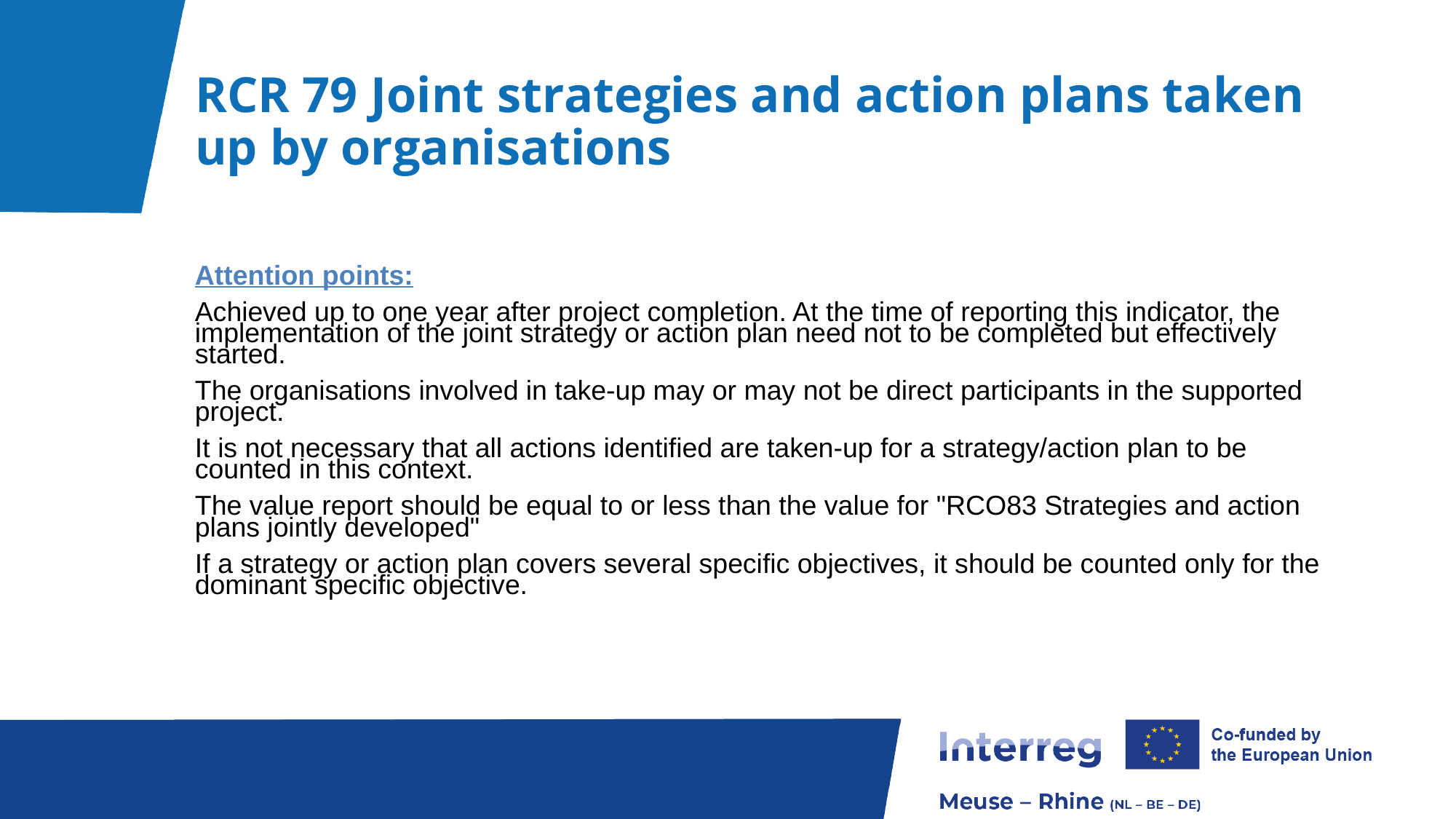

# RCR 79 Joint strategies and action plans taken up by organisations

Attention points:
Achieved up to one year after project completion. At the time of reporting this indicator, the implementation of the joint strategy or action plan need not to be completed but effectively started.
The organisations involved in take-up may or may not be direct participants in the supported project.
It is not necessary that all actions identified are taken-up for a strategy/action plan to be counted in this context.
The value report should be equal to or less than the value for "RCO83 Strategies and action plans jointly developed"
If a strategy or action plan covers several specific objectives, it should be counted only for the dominant specific objective.